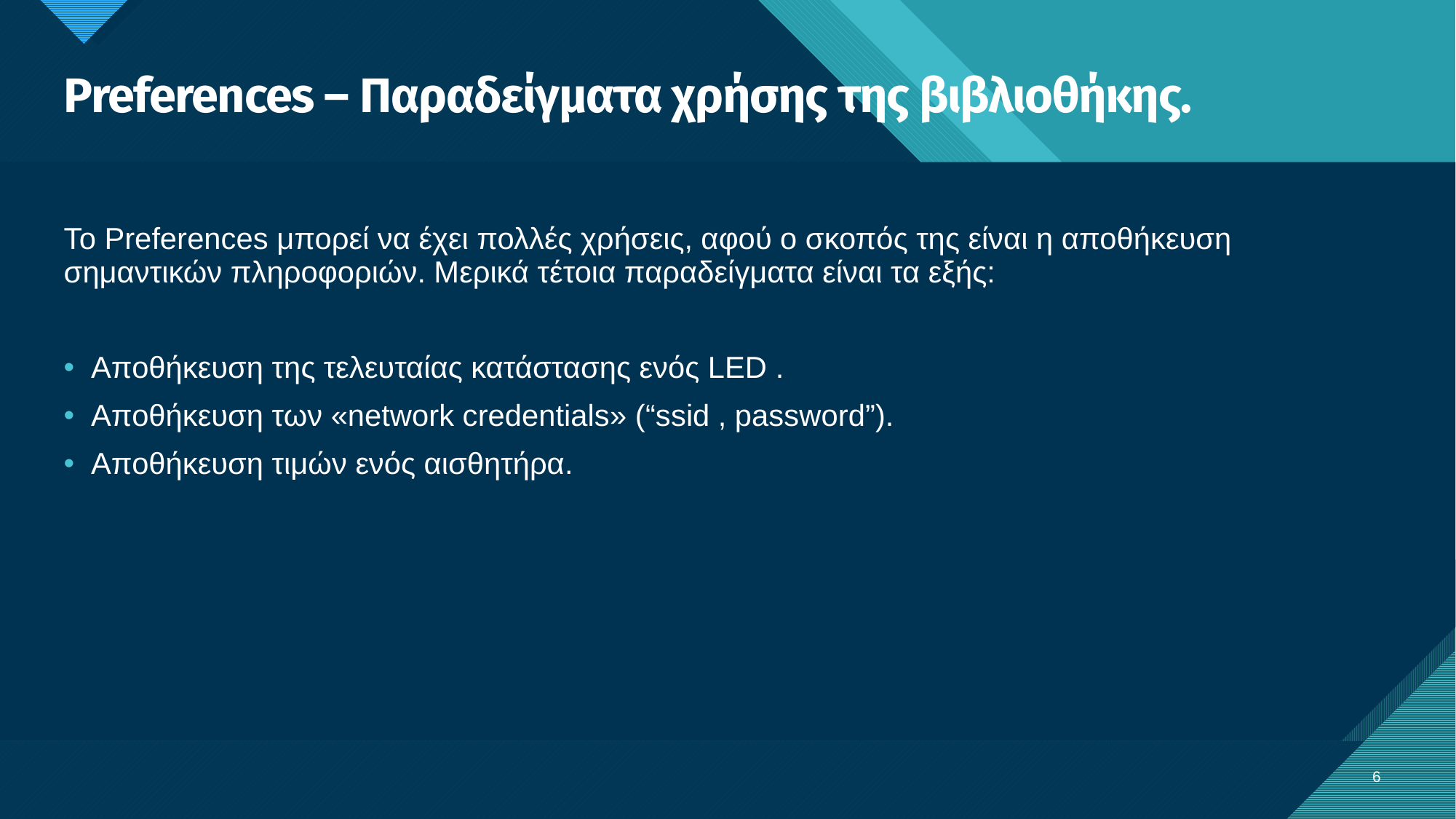

# Preferences – Παραδείγματα χρήσης της βιβλιοθήκης.
Το Preferences μπορεί να έχει πολλές χρήσεις, αφού ο σκοπός της είναι η αποθήκευση σημαντικών πληροφοριών. Μερικά τέτοια παραδείγματα είναι τα εξής:

Αποθήκευση της τελευταίας κατάστασης ενός LED .
Αποθήκευση των «network credentials» (“ssid , password”).
Αποθήκευση τιμών ενός αισθητήρα.

6